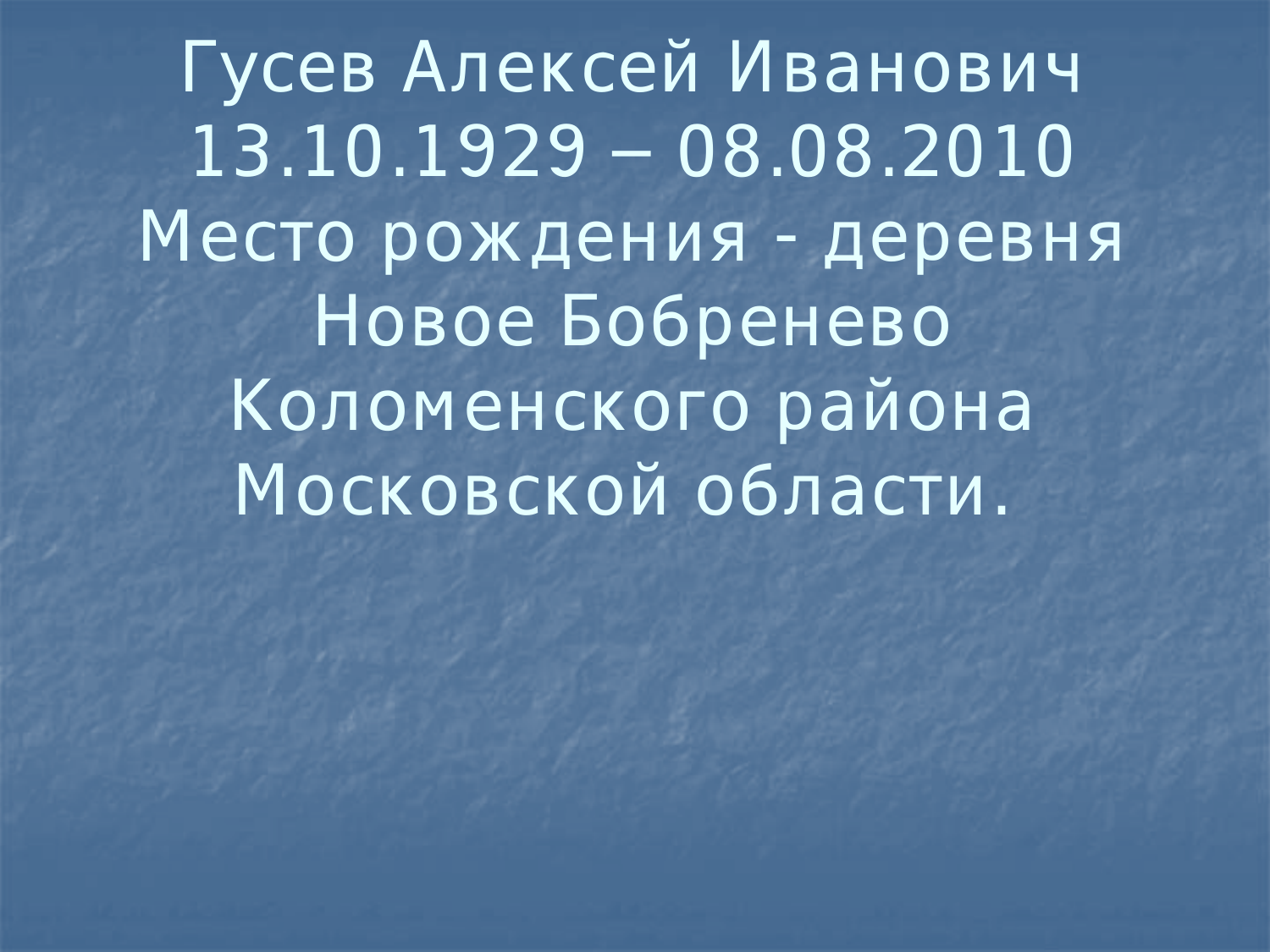

# Гусев Алексей Иванович 13.10.1929 – 08.08.2010 Место рождения - деревня Новое Бобренево Коломенского района Московской области.